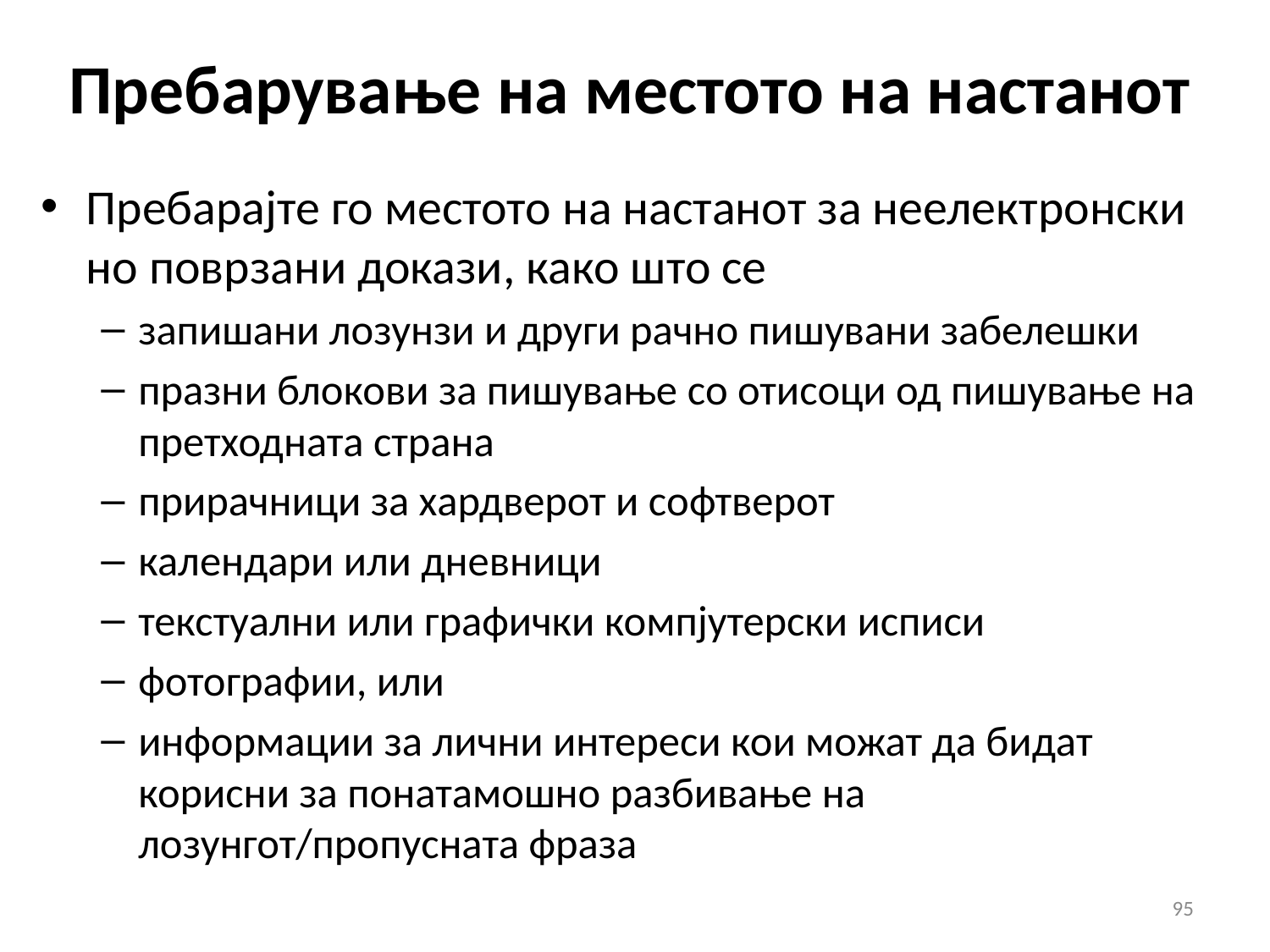

# Пребарување на местото на настанот
Пребарајте го местото на настанот за неелектронски но поврзани докази, како што се
запишани лозунзи и други рачно пишувани забелешки
празни блокови за пишување со отисоци од пишување на претходната страна
прирачници за хардверот и софтверот
календари или дневници
текстуални или графички компјутерски исписи
фотографии, или
информации за лични интереси кои можат да бидат корисни за понатамошно разбивање на лозунгот/пропусната фраза
95